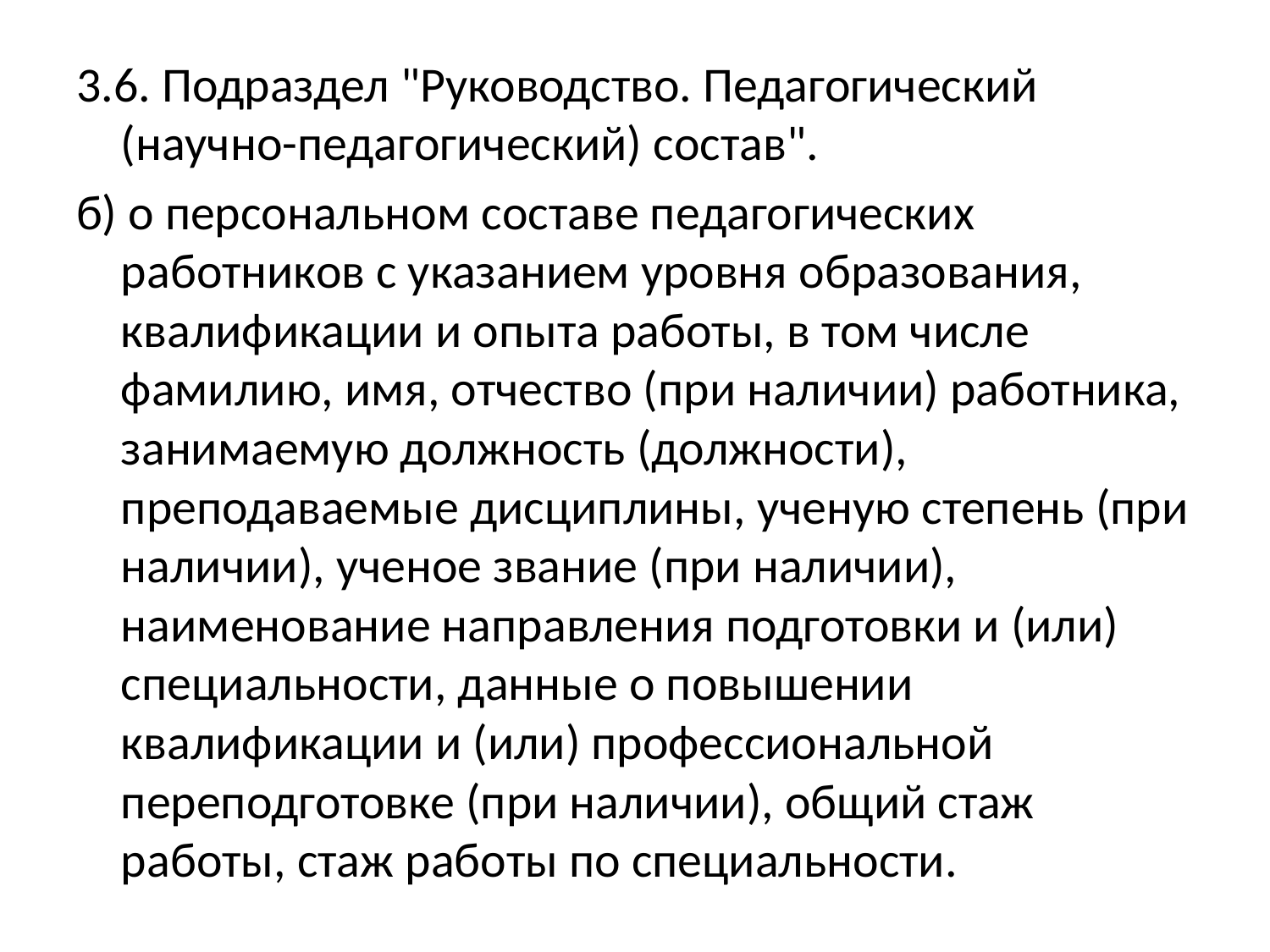

3.6. Подраздел "Руководство. Педагогический (научно-педагогический) состав".
б) о персональном составе педагогических работников с указанием уровня образования, квалификации и опыта работы, в том числе фамилию, имя, отчество (при наличии) работника, занимаемую должность (должности), преподаваемые дисциплины, ученую степень (при наличии), ученое звание (при наличии), наименование направления подготовки и (или) специальности, данные о повышении квалификации и (или) профессиональной переподготовке (при наличии), общий стаж работы, стаж работы по специальности.